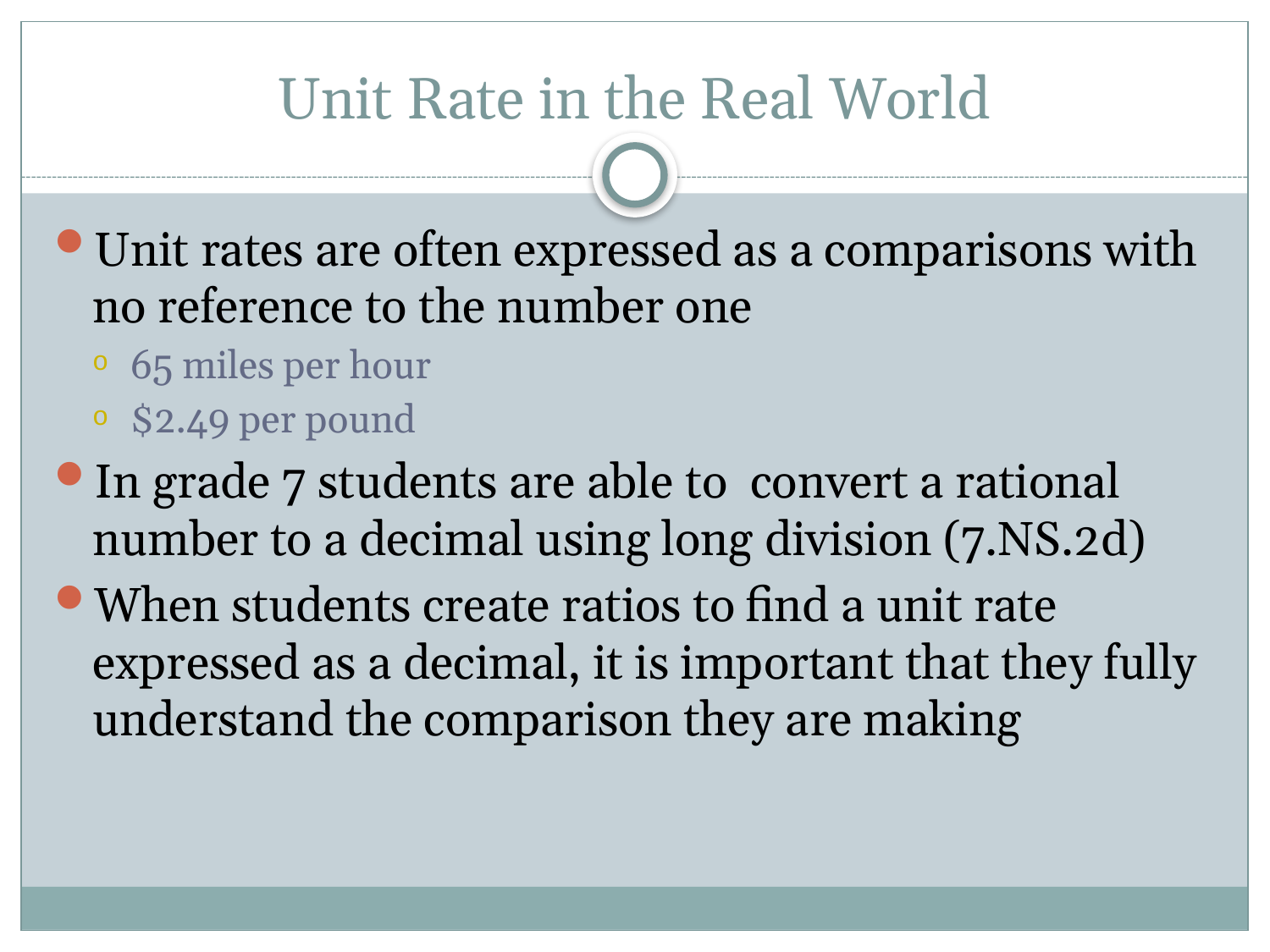

# Unit Rate in the Real World
Unit rates are often expressed as a comparisons with no reference to the number one
65 miles per hour
$2.49 per pound
In grade 7 students are able to  convert a rational number to a decimal using long division (7.NS.2d)
When students create ratios to find a unit rate expressed as a decimal, it is important that they fully understand the comparison they are making